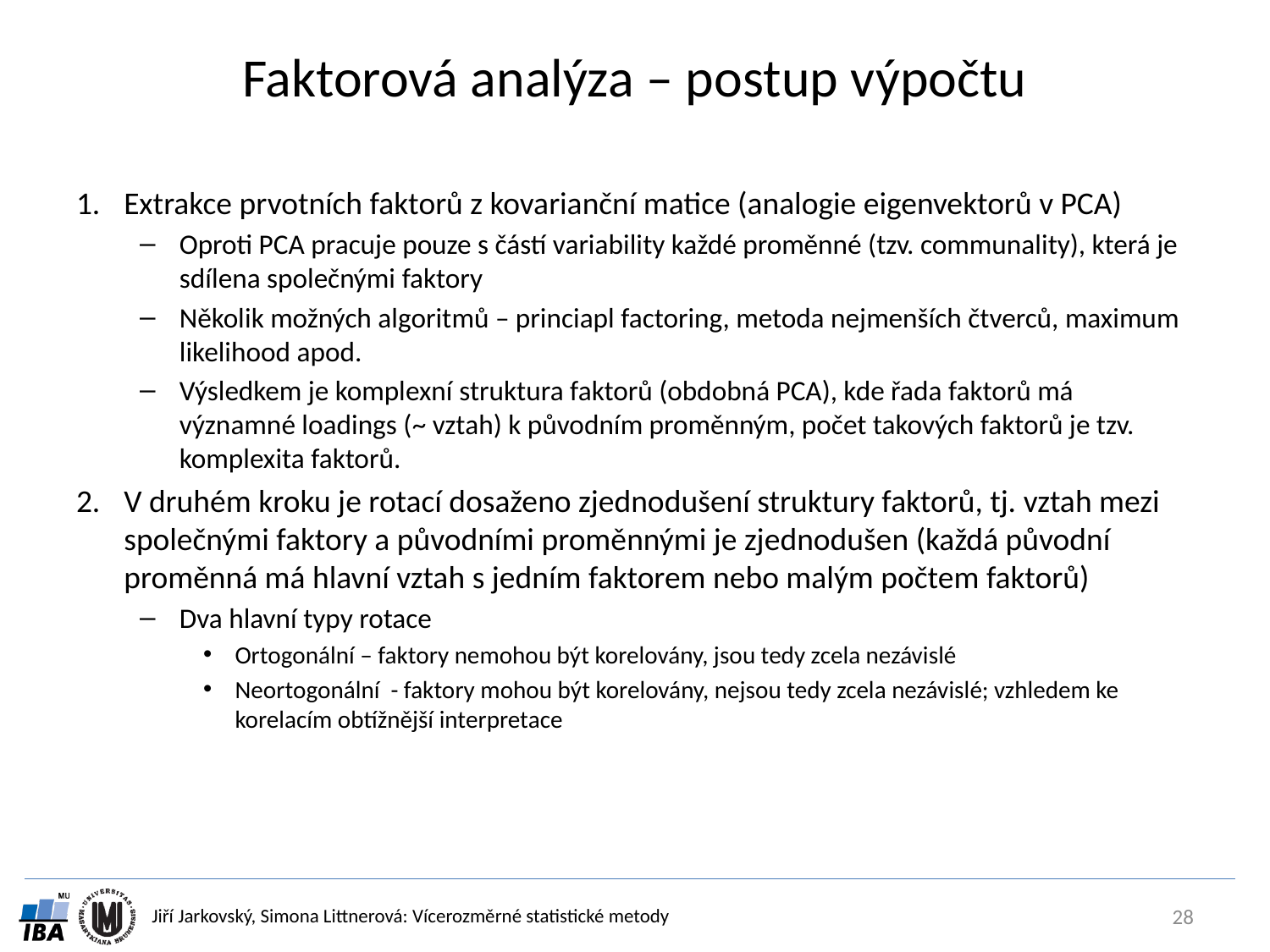

# Faktorová analýza – postup výpočtu
Extrakce prvotních faktorů z kovarianční matice (analogie eigenvektorů v PCA)
Oproti PCA pracuje pouze s částí variability každé proměnné (tzv. communality), která je sdílena společnými faktory
Několik možných algoritmů – princiapl factoring, metoda nejmenších čtverců, maximum likelihood apod.
Výsledkem je komplexní struktura faktorů (obdobná PCA), kde řada faktorů má významné loadings (~ vztah) k původním proměnným, počet takových faktorů je tzv. komplexita faktorů.
V druhém kroku je rotací dosaženo zjednodušení struktury faktorů, tj. vztah mezi společnými faktory a původními proměnnými je zjednodušen (každá původní proměnná má hlavní vztah s jedním faktorem nebo malým počtem faktorů)
Dva hlavní typy rotace
Ortogonální – faktory nemohou být korelovány, jsou tedy zcela nezávislé
Neortogonální  - faktory mohou být korelovány, nejsou tedy zcela nezávislé; vzhledem ke korelacím obtížnější interpretace
28